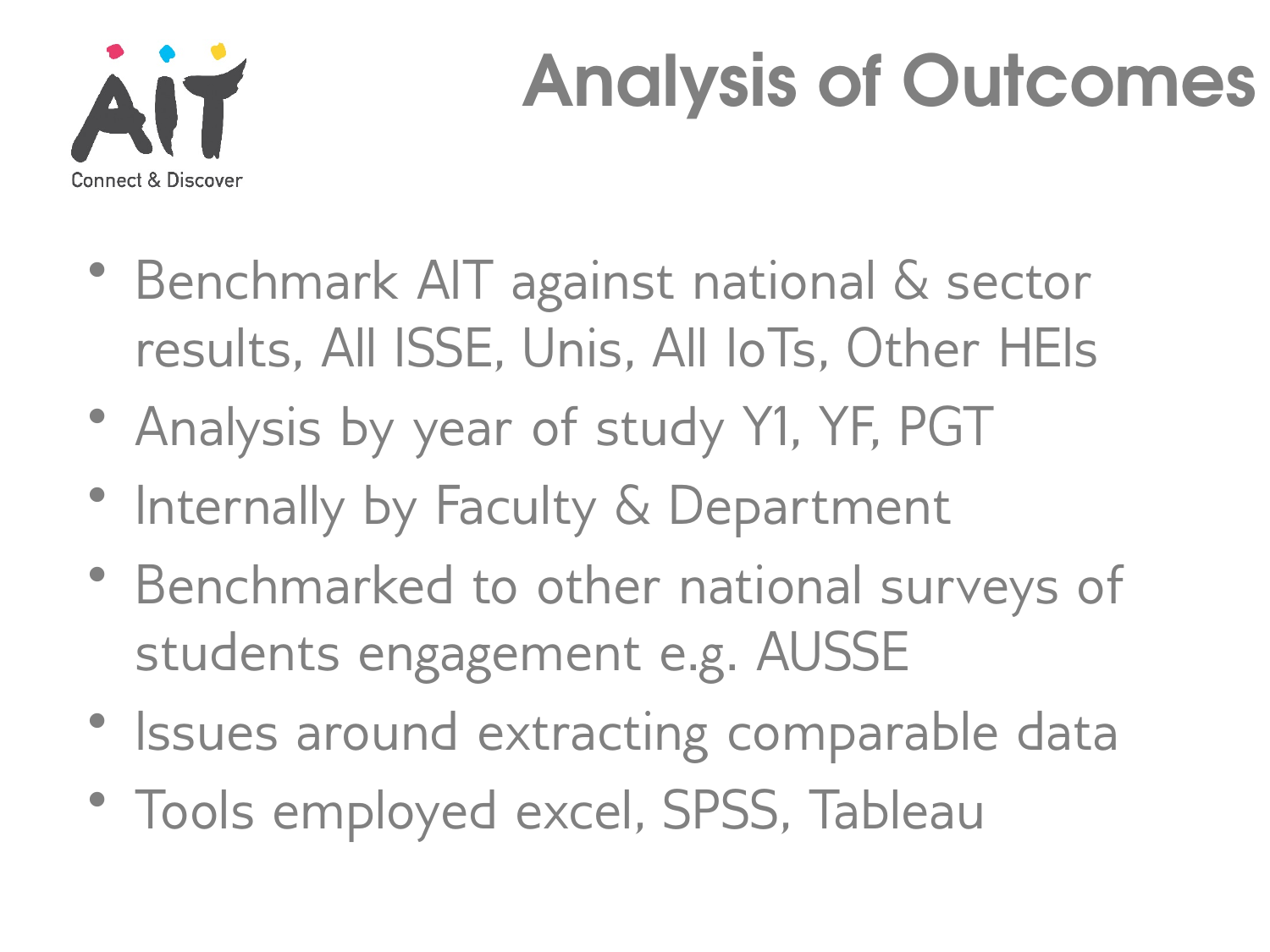

# Analysis of Outcomes
Benchmark AIT against national & sector results, All ISSE, Unis, All IoTs, Other HEIs
Analysis by year of study Y1, YF, PGT
Internally by Faculty & Department
Benchmarked to other national surveys of students engagement e.g. AUSSE
Issues around extracting comparable data
Tools employed excel, SPSS, Tableau